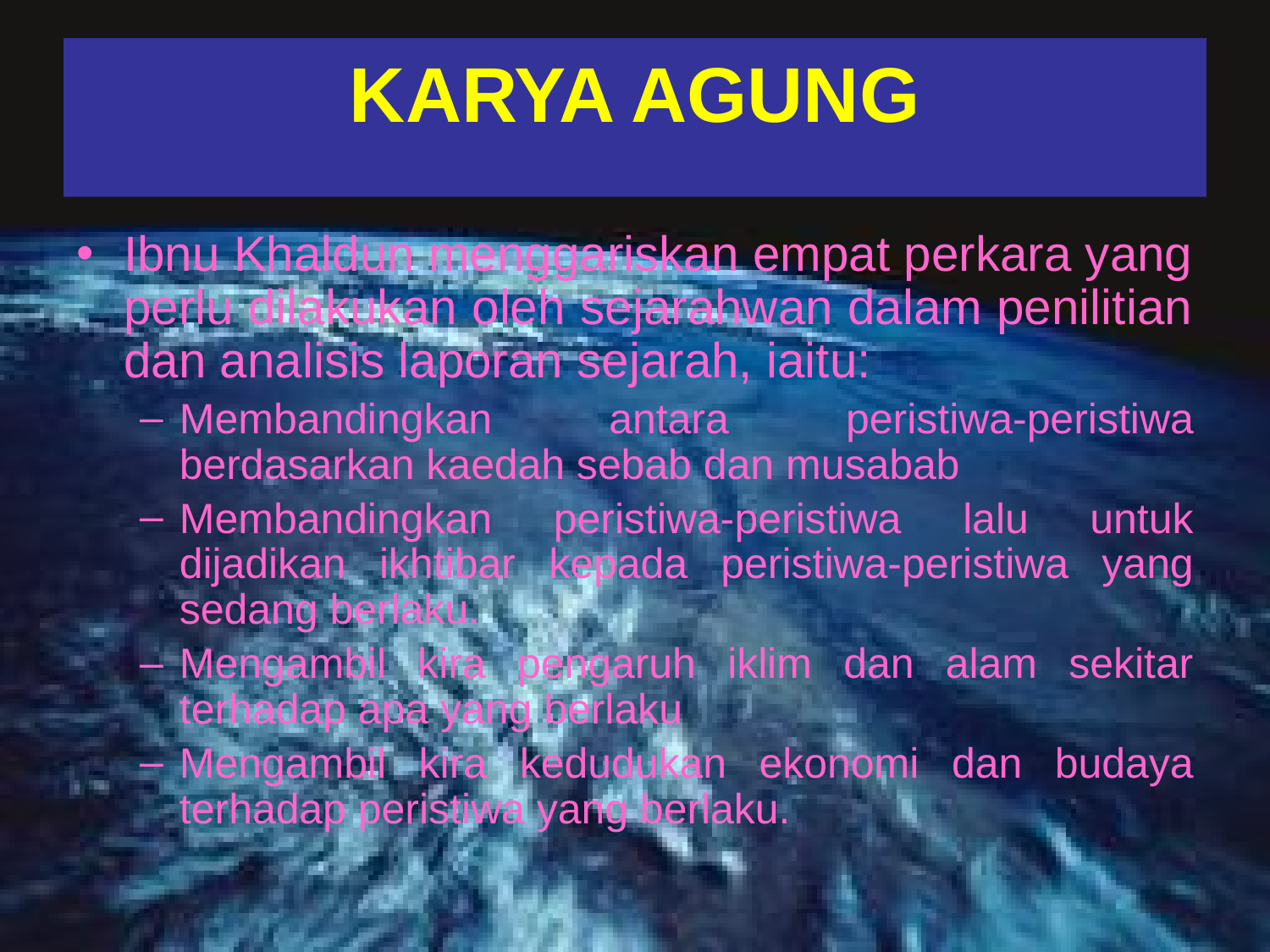

# KARYA AGUNG
Ibnu Khaldun menggariskan empat perkara yang perlu dilakukan oleh sejarahwan dalam penilitian dan analisis laporan sejarah, iaitu:
Membandingkan antara peristiwa-peristiwa berdasarkan kaedah sebab dan musabab
Membandingkan peristiwa-peristiwa lalu untuk dijadikan ikhtibar kepada peristiwa-peristiwa yang sedang berlaku.
Mengambil kira pengaruh iklim dan alam sekitar terhadap apa yang berlaku
Mengambil kira kedudukan ekonomi dan budaya terhadap peristiwa yang berlaku.